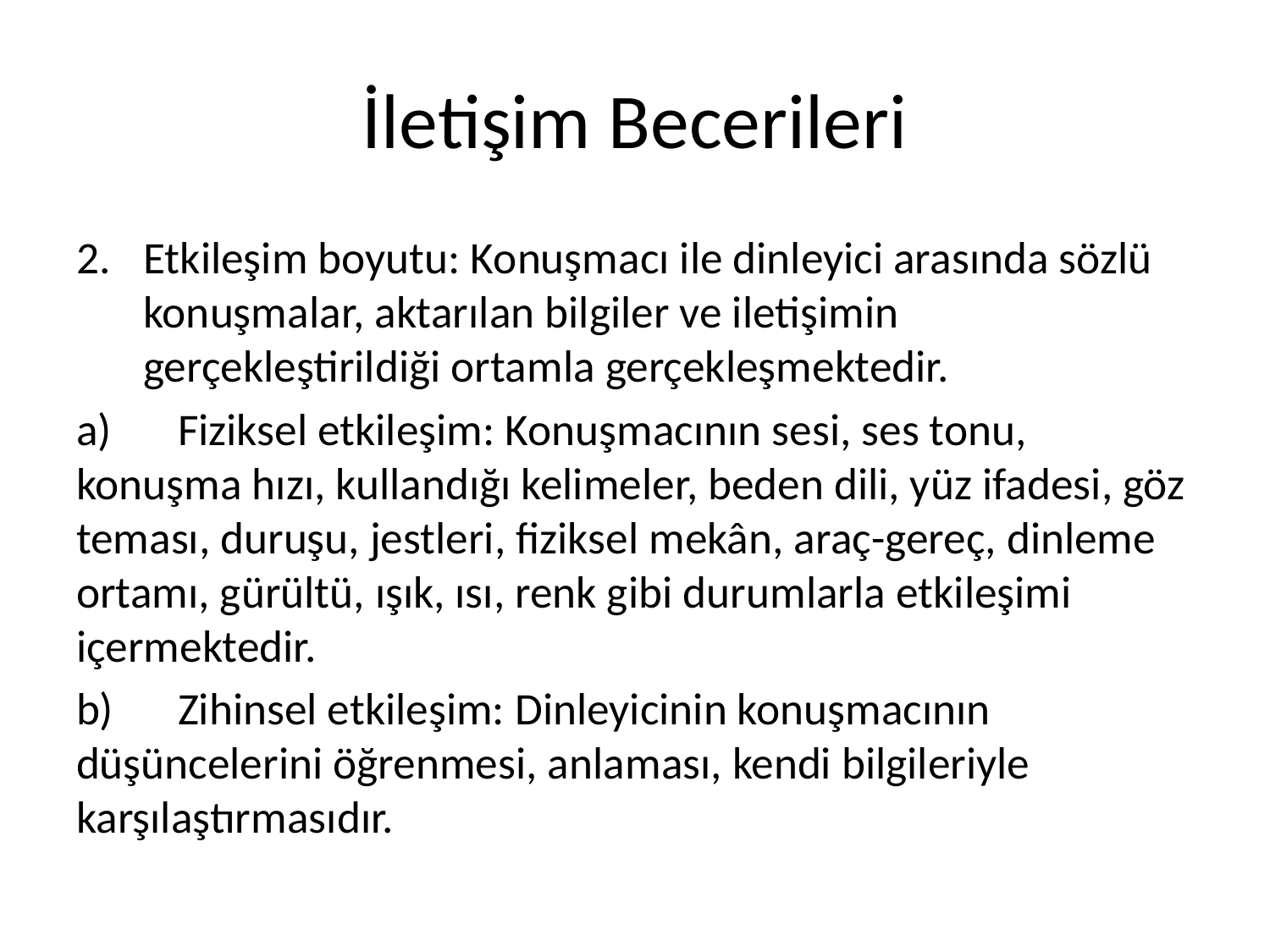

# İletişim Becerileri
Etkileşim boyutu: Konuşmacı ile dinleyici arasında sözlü konuşmalar, aktarılan bilgiler ve iletişimin gerçekleştirildiği ortamla gerçekleşmektedir.
a)	Fiziksel etkileşim: Konuşmacının sesi, ses tonu, konuşma hızı, kullandığı kelimeler, beden dili, yüz ifadesi, göz teması, duruşu, jestleri, fiziksel mekân, araç-gereç, dinleme ortamı, gürültü, ışık, ısı, renk gibi durumlarla etkileşimi içermektedir.
b)	Zihinsel etkileşim: Dinleyicinin konuşmacının düşüncelerini öğrenmesi, anlaması, kendi bilgileriyle karşılaştırmasıdır.